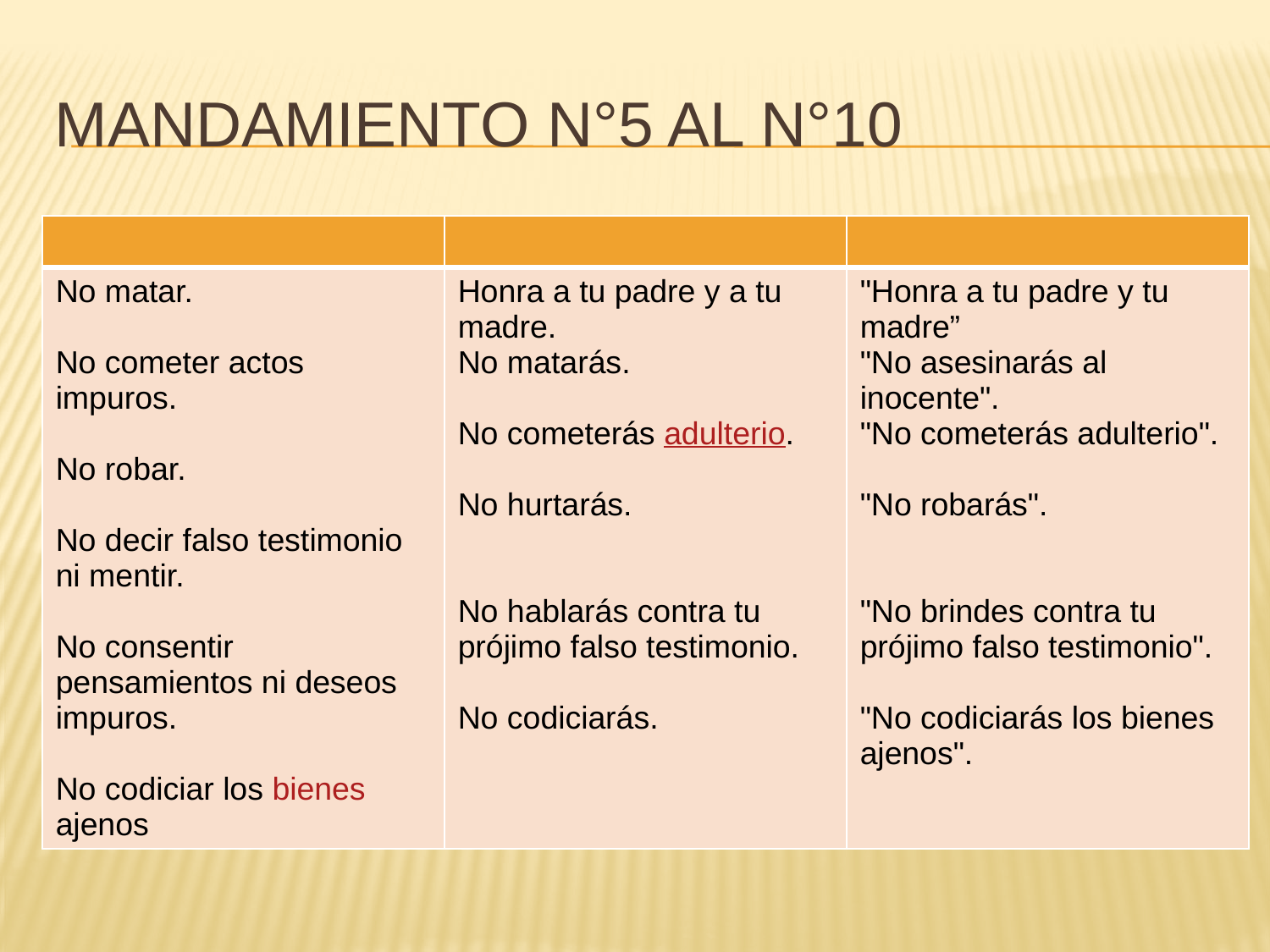

# MANDAMIENTO N°5 AL N°10
|  |  |  |
| --- | --- | --- |
| No matar. No cometer actos impuros. No robar. No decir falso testimonio ni mentir. No consentir pensamientos ni deseos impuros. No codiciar los bienes ajenos | Honra a tu padre y a tu madre. No matarás. No cometerás adulterio. No hurtarás. No hablarás contra tu prójimo falso testimonio. No codiciarás. | "Honra a tu padre y tu madre” "No asesinarás al inocente". "No cometerás adulterio". "No robarás". "No brindes contra tu prójimo falso testimonio". "No codiciarás los bienes ajenos". |